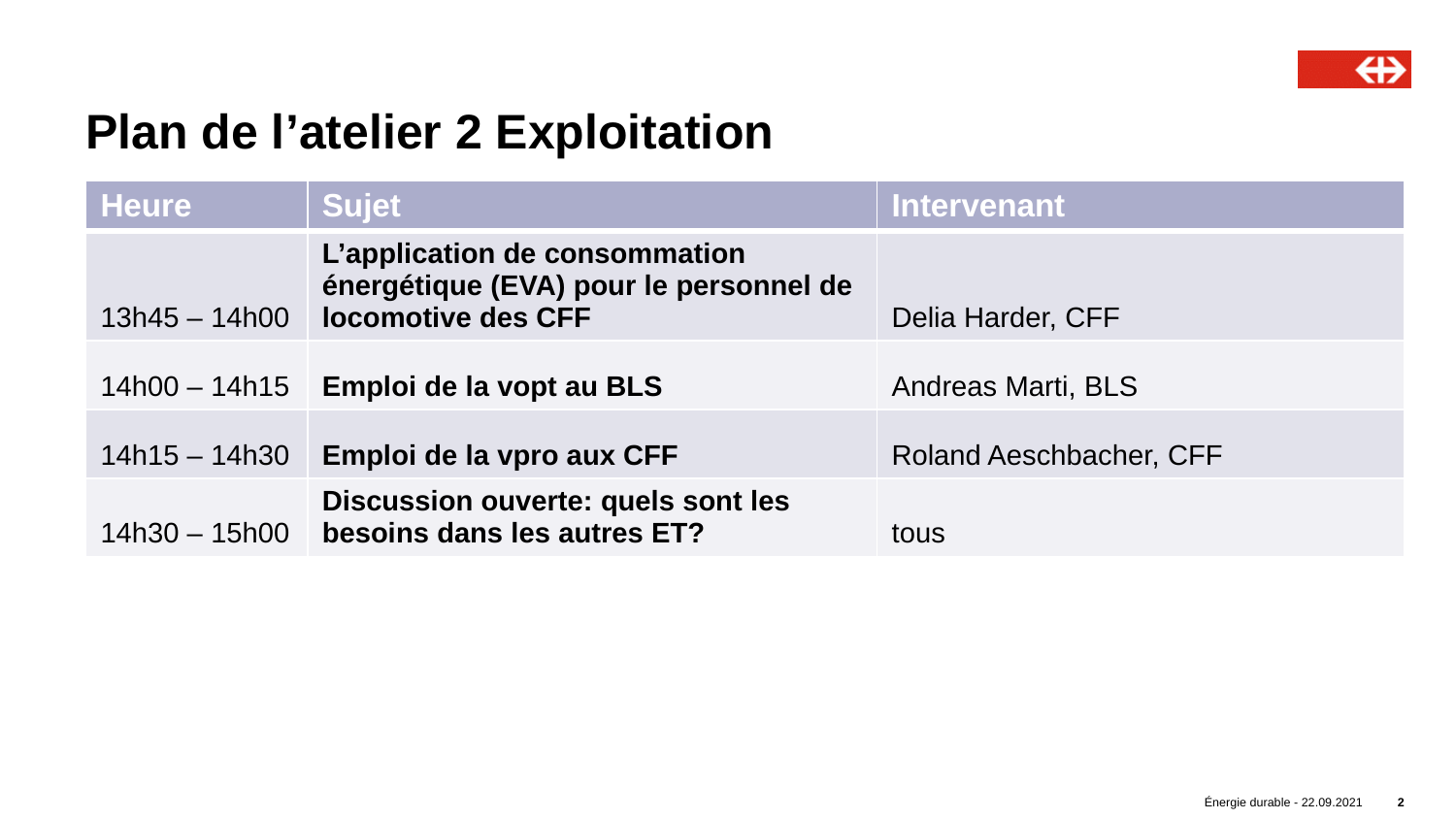

# Plan de l’atelier 2 Exploitation
| Heure | Sujet | Intervenant |
| --- | --- | --- |
| 13h45 – 14h00 | L’application de consommation énergétique (EVA) pour le personnel de locomotive des CFF | Delia Harder, CFF |
| 14h00 – 14h15 | Emploi de la vopt au BLS | Andreas Marti, BLS |
| 14h15 – 14h30 | Emploi de la vpro aux CFF | Roland Aeschbacher, CFF |
| 14h30 – 15h00 | Discussion ouverte: quels sont les besoins dans les autres ET? | tous |

Énergie durable - 22.09.2021
2